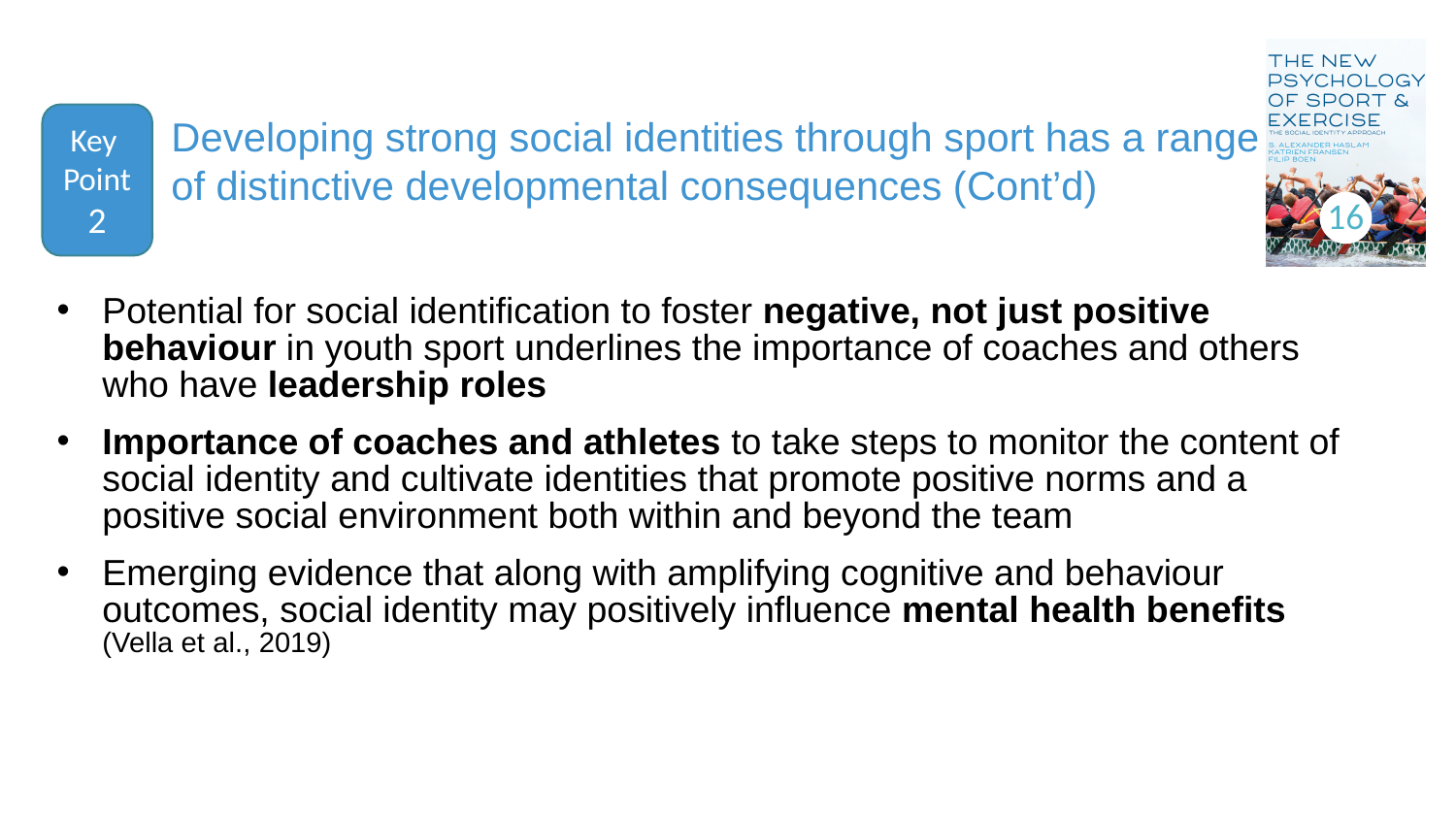

16
Key
Point
2
Developing strong social identities through sport has a range of distinctive developmental consequences (Cont’d)
Potential for social identification to foster negative, not just positive behaviour in youth sport underlines the importance of coaches and others who have leadership roles
Importance of coaches and athletes to take steps to monitor the content of social identity and cultivate identities that promote positive norms and a positive social environment both within and beyond the team
Emerging evidence that along with amplifying cognitive and behaviour outcomes, social identity may positively influence mental health benefits (Vella et al., 2019)